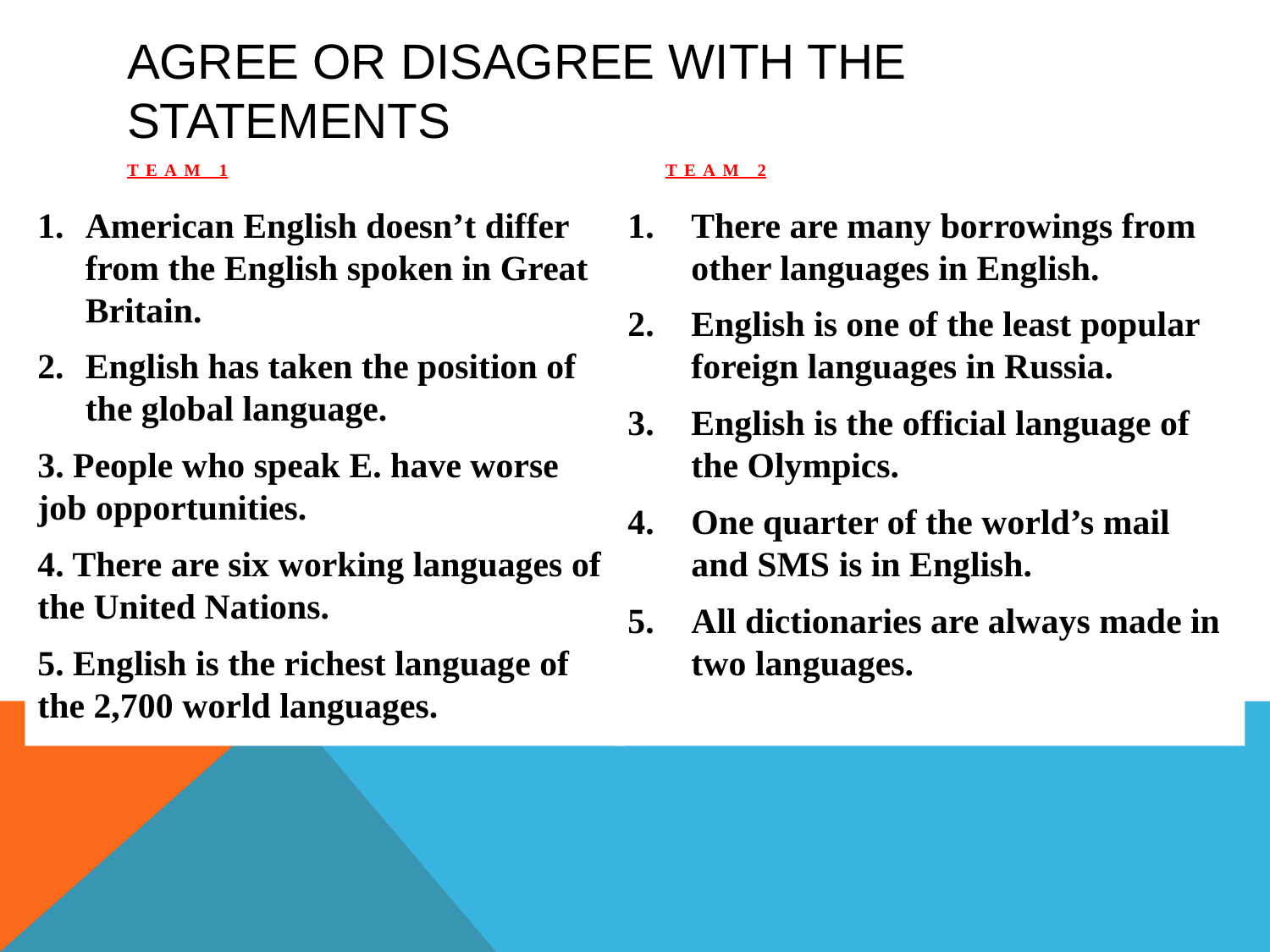

# Agree or disagree with the statements
Team 1
Team 2
American English doesn’t differ from the English spoken in Great Britain.
English has taken the position of the global language.
3. People who speak E. have worse job opportunities.
4. There are six working languages of the United Nations.
5. English is the richest language of the 2,700 world languages.

There are many borrowings from other languages in English.
English is one of the least popular foreign languages in Russia.
English is the official language of the Olympics.
One quarter of the world’s mail and SMS is in English.
All dictionaries are always made in two languages.